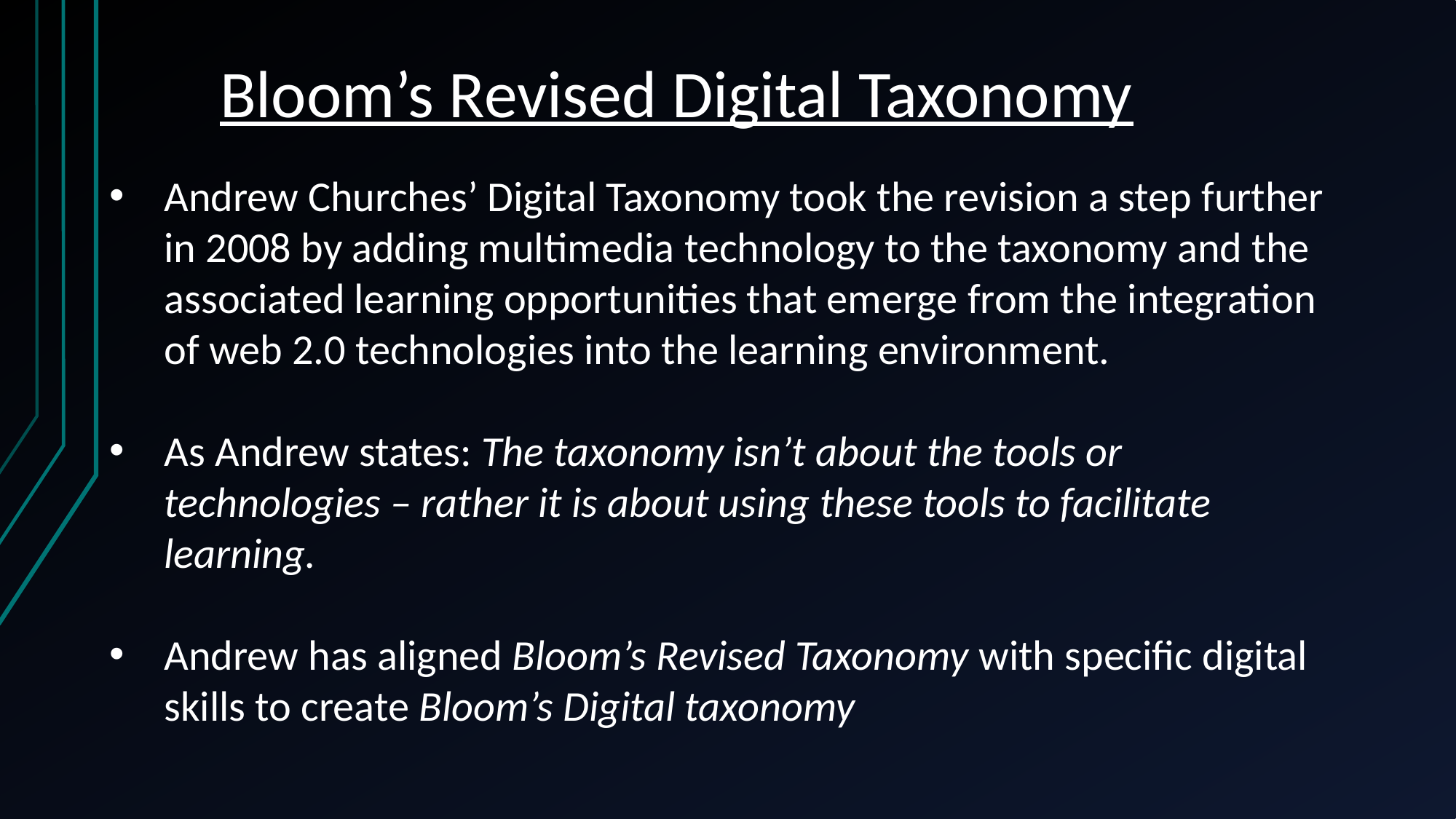

Bloom’s Revised Digital Taxonomy
Andrew Churches’ Digital Taxonomy took the revision a step further in 2008 by adding multimedia technology to the taxonomy and the associated learning opportunities that emerge from the integration of web 2.0 technologies into the learning environment.

As Andrew states: The taxonomy isn’t about the tools or technologies – rather it is about using these tools to facilitate learning.

Andrew has aligned Bloom’s Revised Taxonomy with specific digital skills to create Bloom’s Digital taxonomy